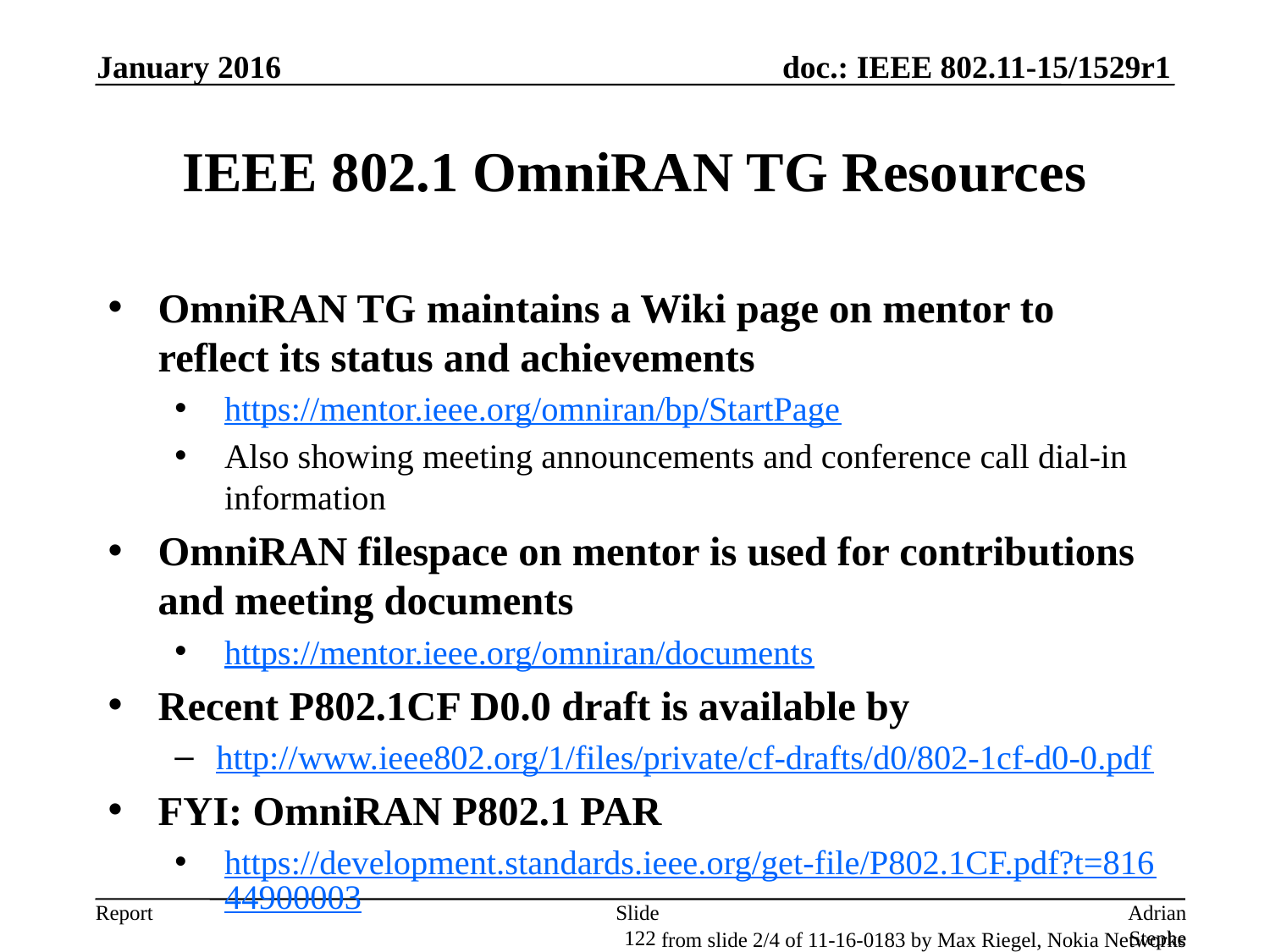

January 2016
# IEEE 802.1 OmniRAN TG Resources
OmniRAN TG maintains a Wiki page on mentor to reflect its status and achievements
https://mentor.ieee.org/omniran/bp/StartPage
Also showing meeting announcements and conference call dial-in information
OmniRAN filespace on mentor is used for contributions and meeting documents
https://mentor.ieee.org/omniran/documents
Recent P802.1CF D0.0 draft is available by
http://www.ieee802.org/1/files/private/cf-drafts/d0/802-1cf-d0-0.pdf
FYI: OmniRAN P802.1 PAR
https://development.standards.ieee.org/get-file/P802.1CF.pdf?t=81644900003
Slide 122
Adrian Stephens, Intel Corporation
from slide 2/4 of 11-16-0183 by Max Riegel, Nokia Networks